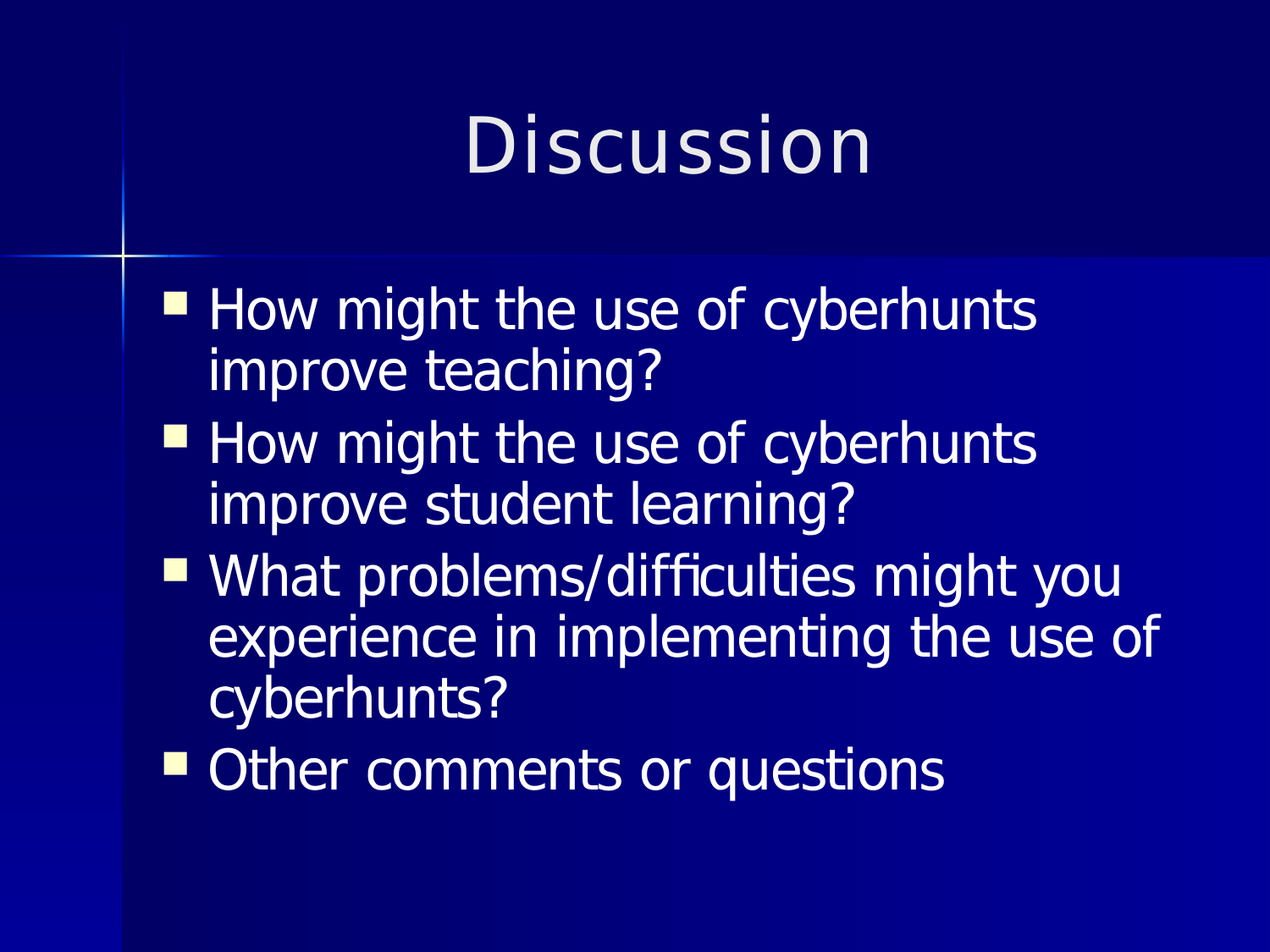

# Discussion
How might the use of cyberhunts improve teaching?
How might the use of cyberhunts improve student learning?
What problems/difficulties might you experience in implementing the use of cyberhunts?
Other comments or questions